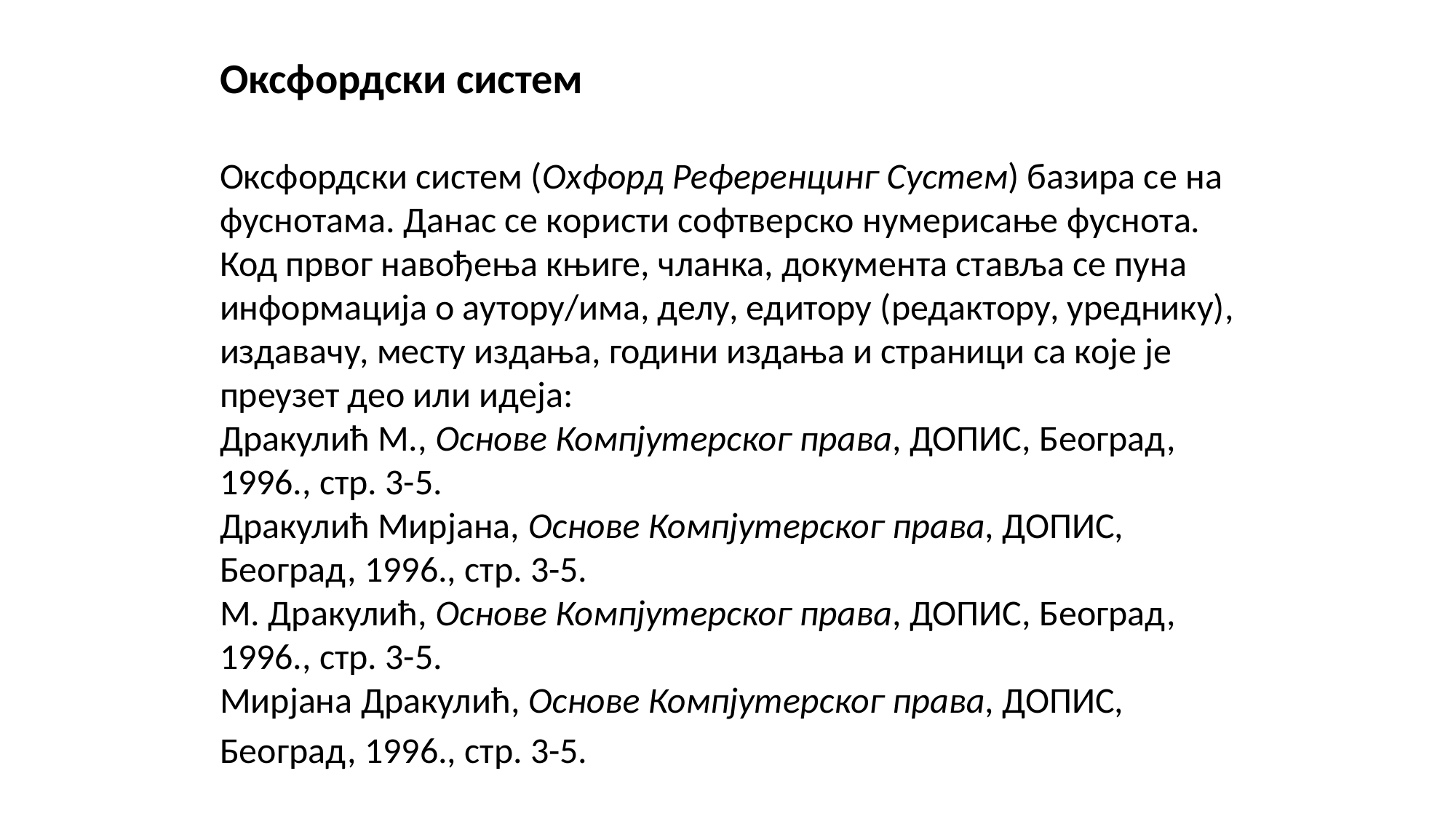

Оксфордски систем

Оксфордски систем (Оxфорд Референцинг Сyстем) базира се на фуснотама. Данас се користи софтверско нумерисање фуснота.
Код првог навођења књиге, чланка, документа ставља се пуна информација о аутору/има, делу, едитору (редактору, уреднику), издавачу, месту издања, години издања и страници са које је преузет део или идеја:
Дракулић М., Основе Компјутерског права, ДОПИС, Београд, 1996., стр. 3-5.
Дракулић Мирјана, Основе Компјутерског права, ДОПИС, Београд, 1996., стр. 3-5.
М. Дракулић, Основе Компјутерског права, ДОПИС, Београд, 1996., стр. 3-5.
Мирјана Дракулић, Основе Компјутерског права, ДОПИС, Београд, 1996., стр. 3-5.